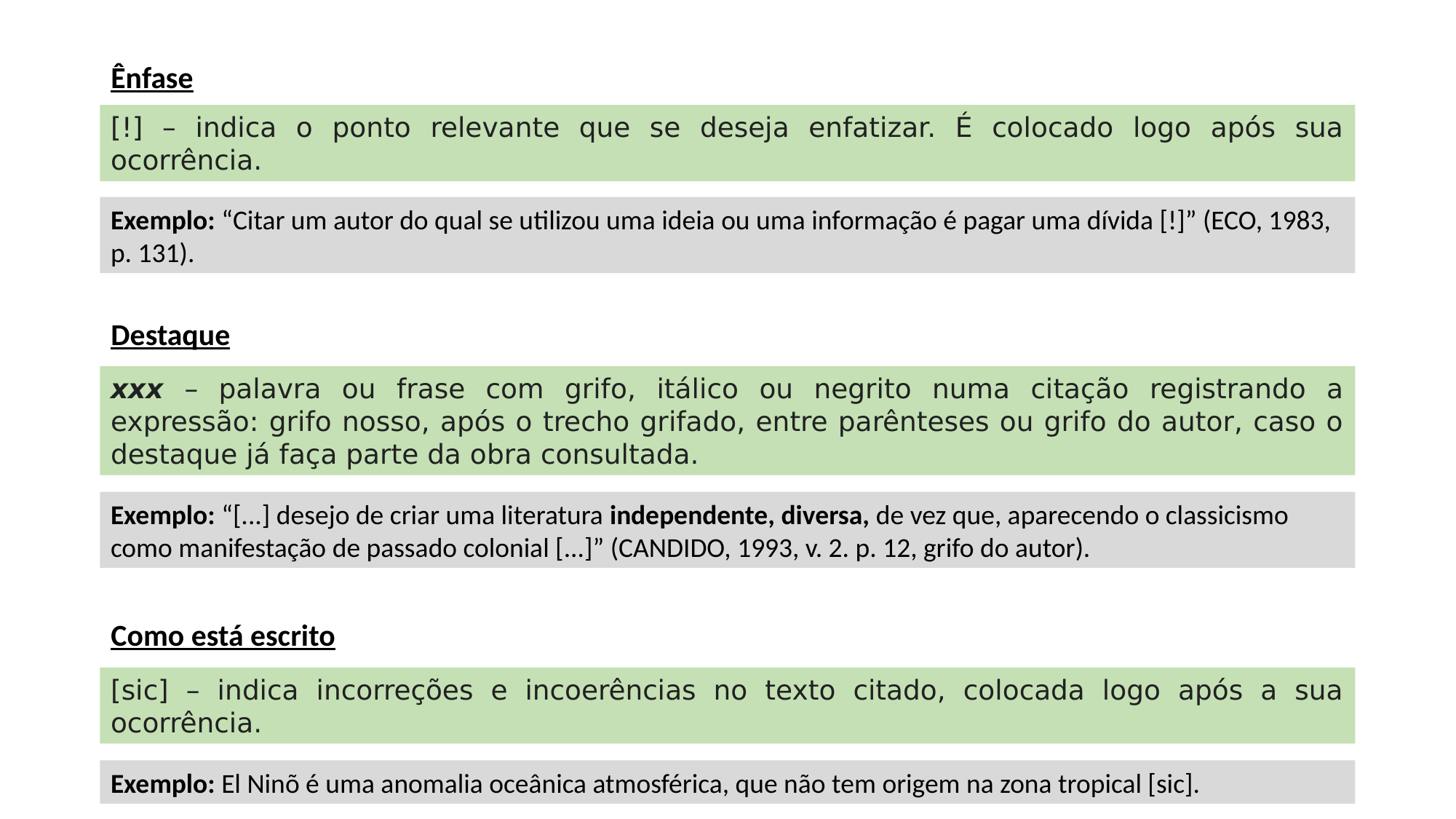

Ênfase
[!] – indica o ponto relevante que se deseja enfatizar. É colocado logo após sua ocorrência.
Exemplo: “Citar um autor do qual se utilizou uma ideia ou uma informação é pagar uma dívida [!]” (ECO, 1983, p. 131).
Destaque
xxx – palavra ou frase com grifo, itálico ou negrito numa citação registrando a expressão: grifo nosso, após o trecho grifado, entre parênteses ou grifo do autor, caso o destaque já faça parte da obra consultada.
Exemplo: “[...] desejo de criar uma literatura independente, diversa, de vez que, aparecendo o classicismo como manifestação de passado colonial [...]” (CANDIDO, 1993, v. 2. p. 12, grifo do autor).
Como está escrito
[sic] – indica incorreções e incoerências no texto citado, colocada logo após a sua ocorrência.
Exemplo: El Ninõ é uma anomalia oceânica atmosférica, que não tem origem na zona tropical [sic].